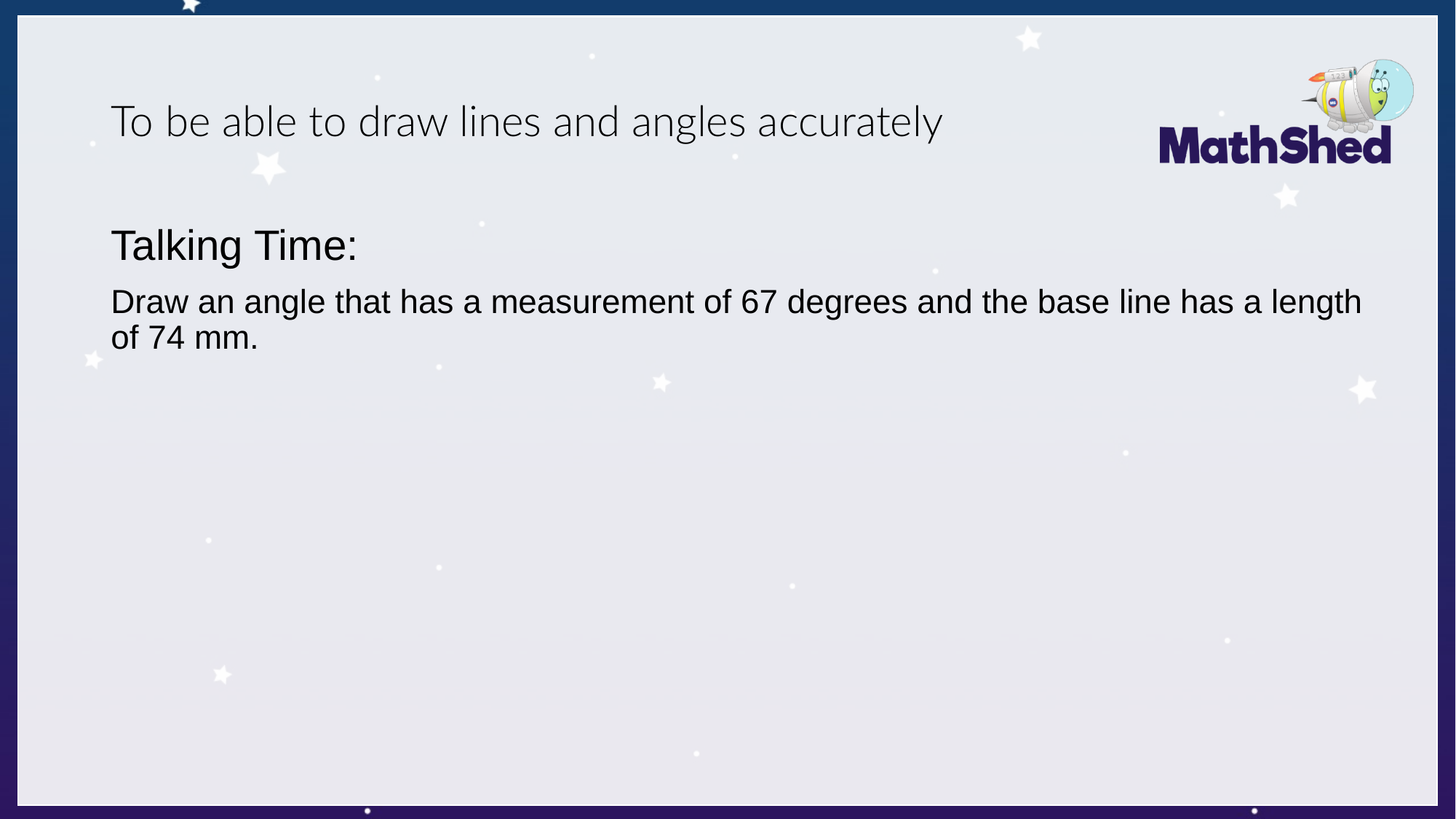

# To be able to draw lines and angles accurately
Talking Time:
Draw an angle that has a measurement of 67 degrees and the base line has a length of 74 mm.